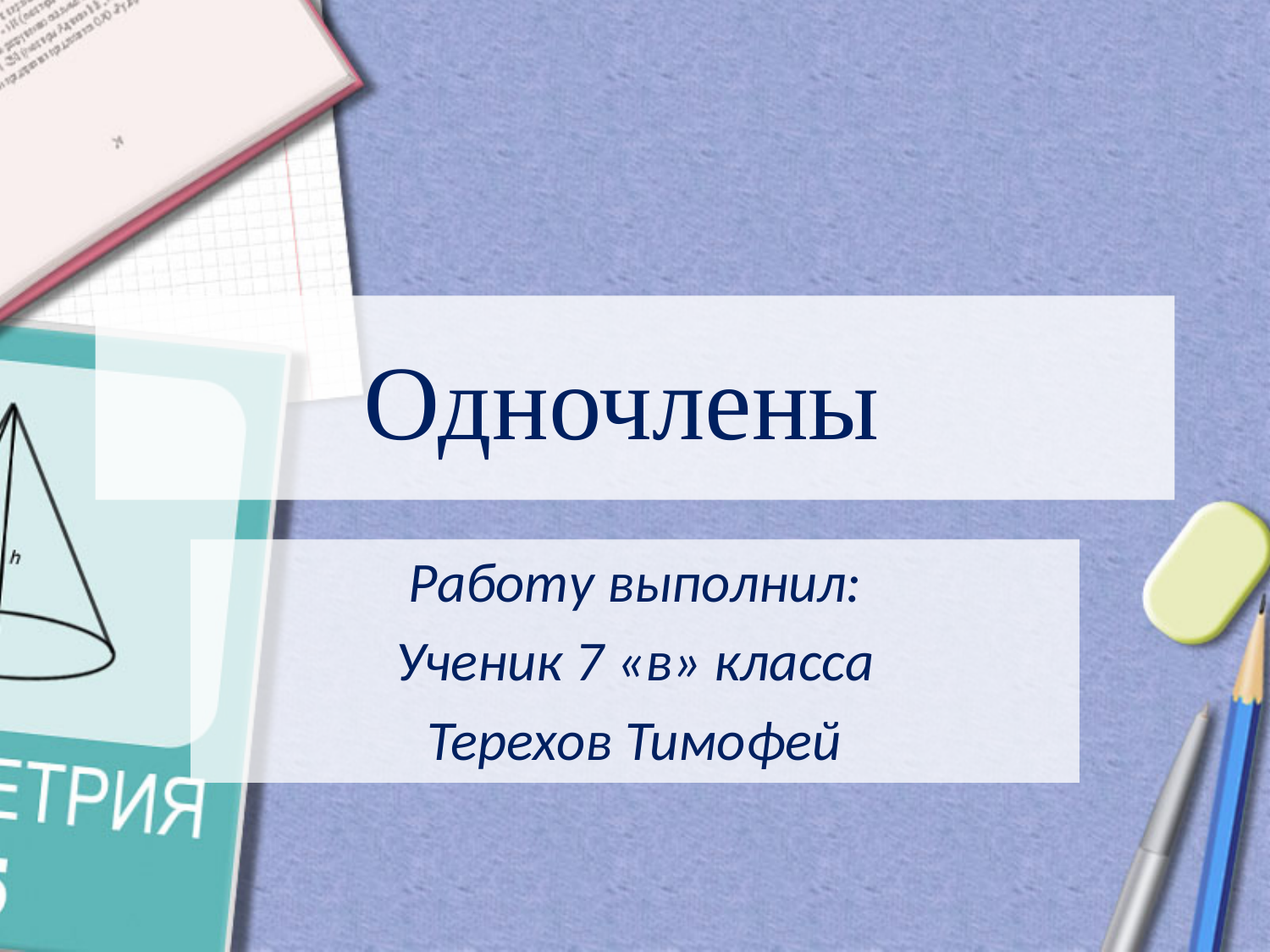

# Одночлены
Работу выполнил:
Ученик 7 «в» класса
Терехов Тимофей